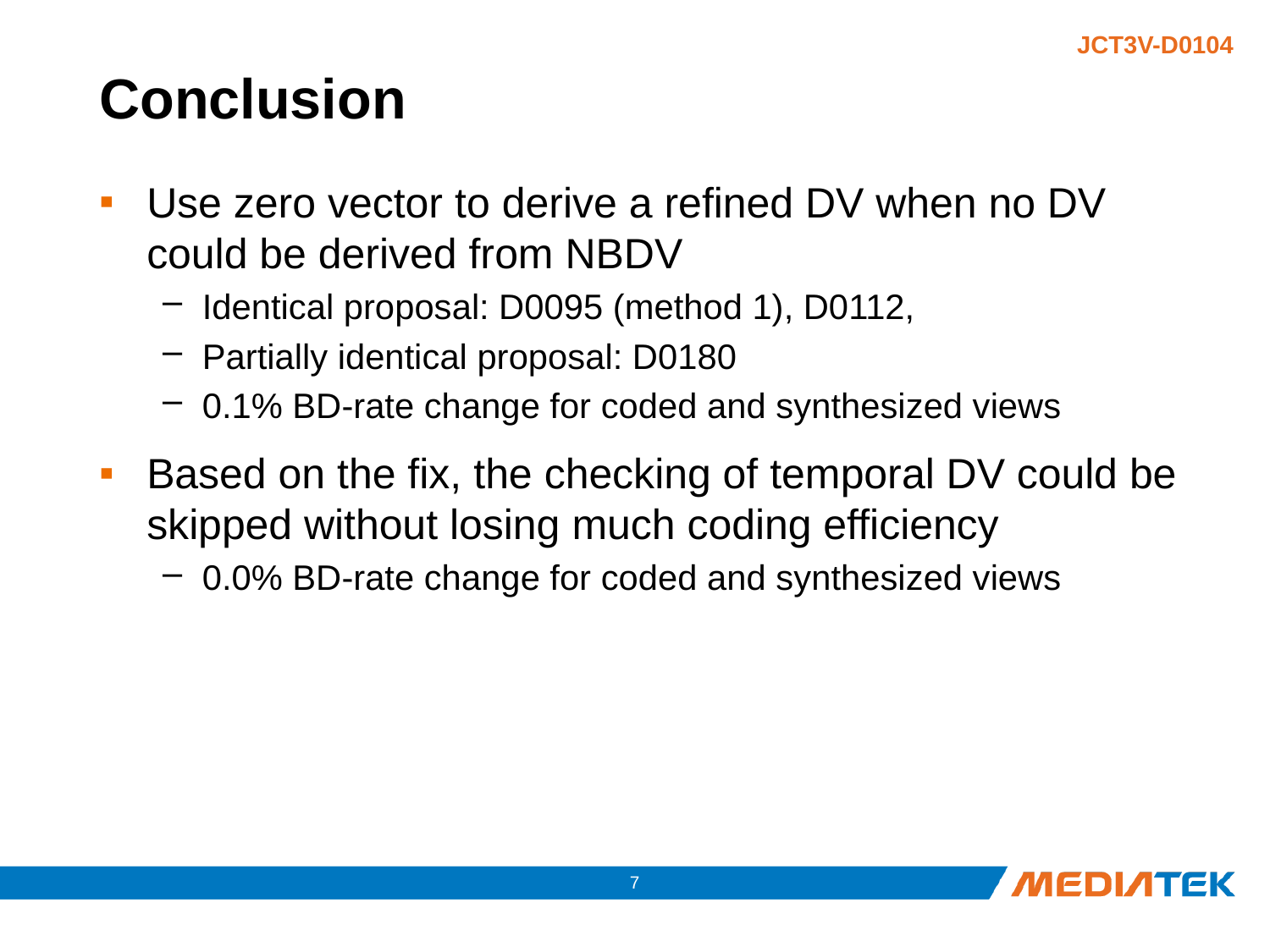

# Conclusion
Use zero vector to derive a refined DV when no DV could be derived from NBDV
Identical proposal: D0095 (method 1), D0112,
Partially identical proposal: D0180
0.1% BD-rate change for coded and synthesized views
Based on the fix, the checking of temporal DV could be skipped without losing much coding efficiency
0.0% BD-rate change for coded and synthesized views

7